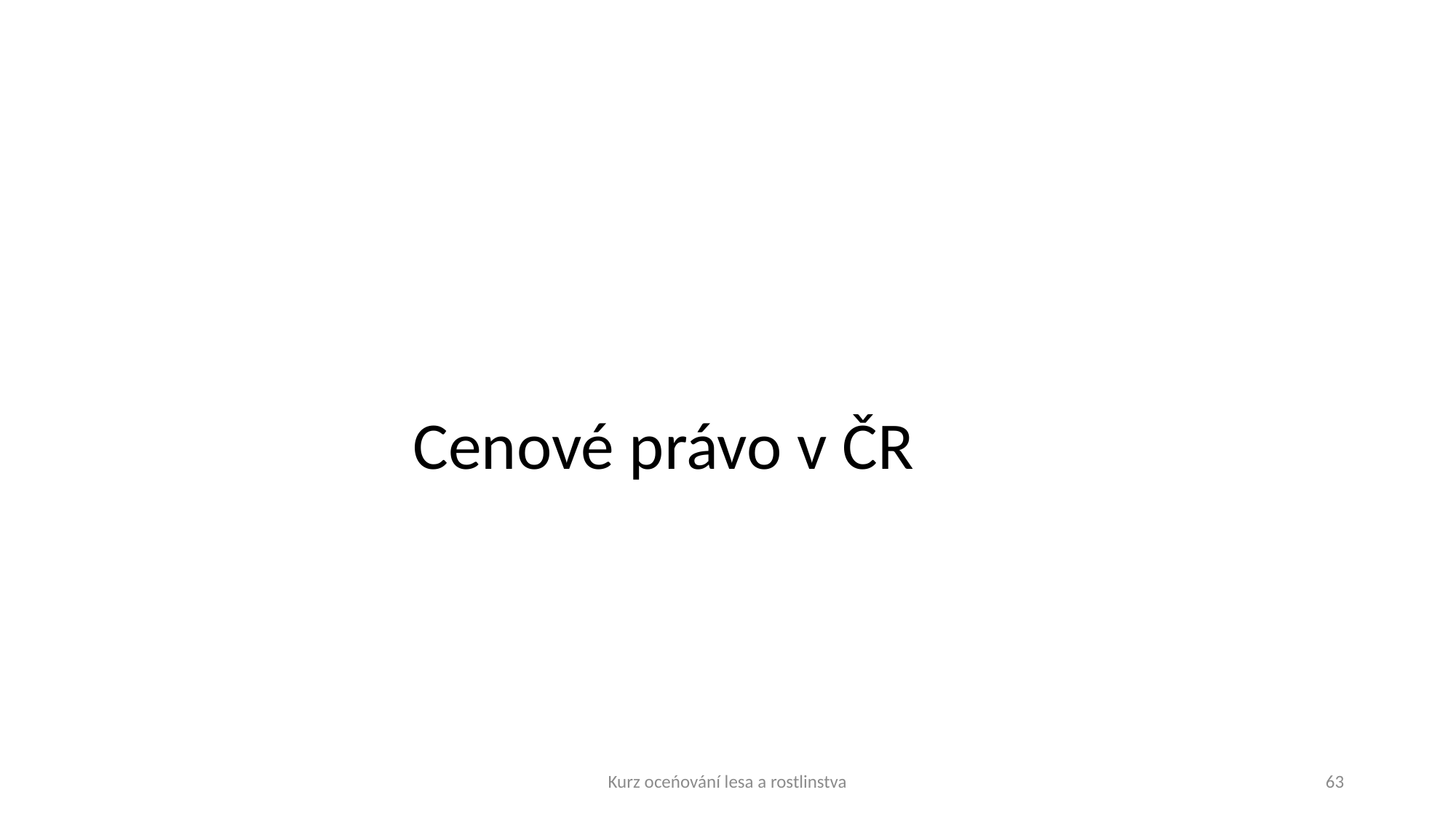

Cenové právo v ČR
Kurz oceńování lesa a rostlinstva
63